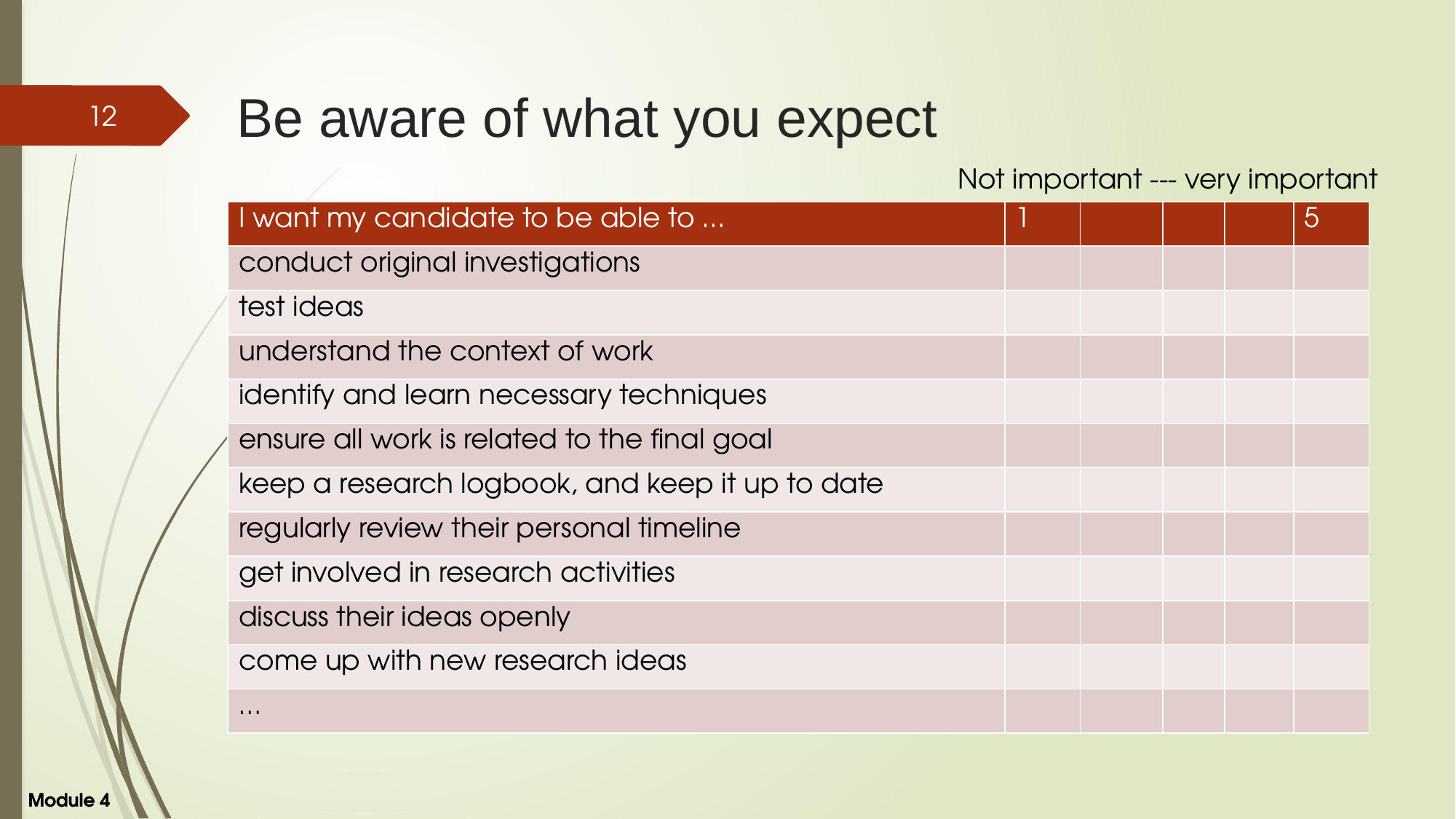

# Be aware of what you expect
12
Not important --- very important

| I want my candidate to be able to … | 1 |  |  |  | 5 |
| --- | --- | --- | --- | --- | --- |
| conduct original investigations |  |  |  |  |  |
| test ideas |  |  |  |  |  |
| understand the context of work |  |  |  |  |  |
| identify and learn necessary techniques |  |  |  |  |  |
| ensure all work is related to the final goal |  |  |  |  |  |
| keep a research logbook, and keep it up to date |  |  |  |  |  |
| regularly review their personal timeline |  |  |  |  |  |
| get involved in research activities |  |  |  |  |  |
| discuss their ideas openly |  |  |  |  |  |
| come up with new research ideas |  |  |  |  |  |
| … |  |  |  |  |  |